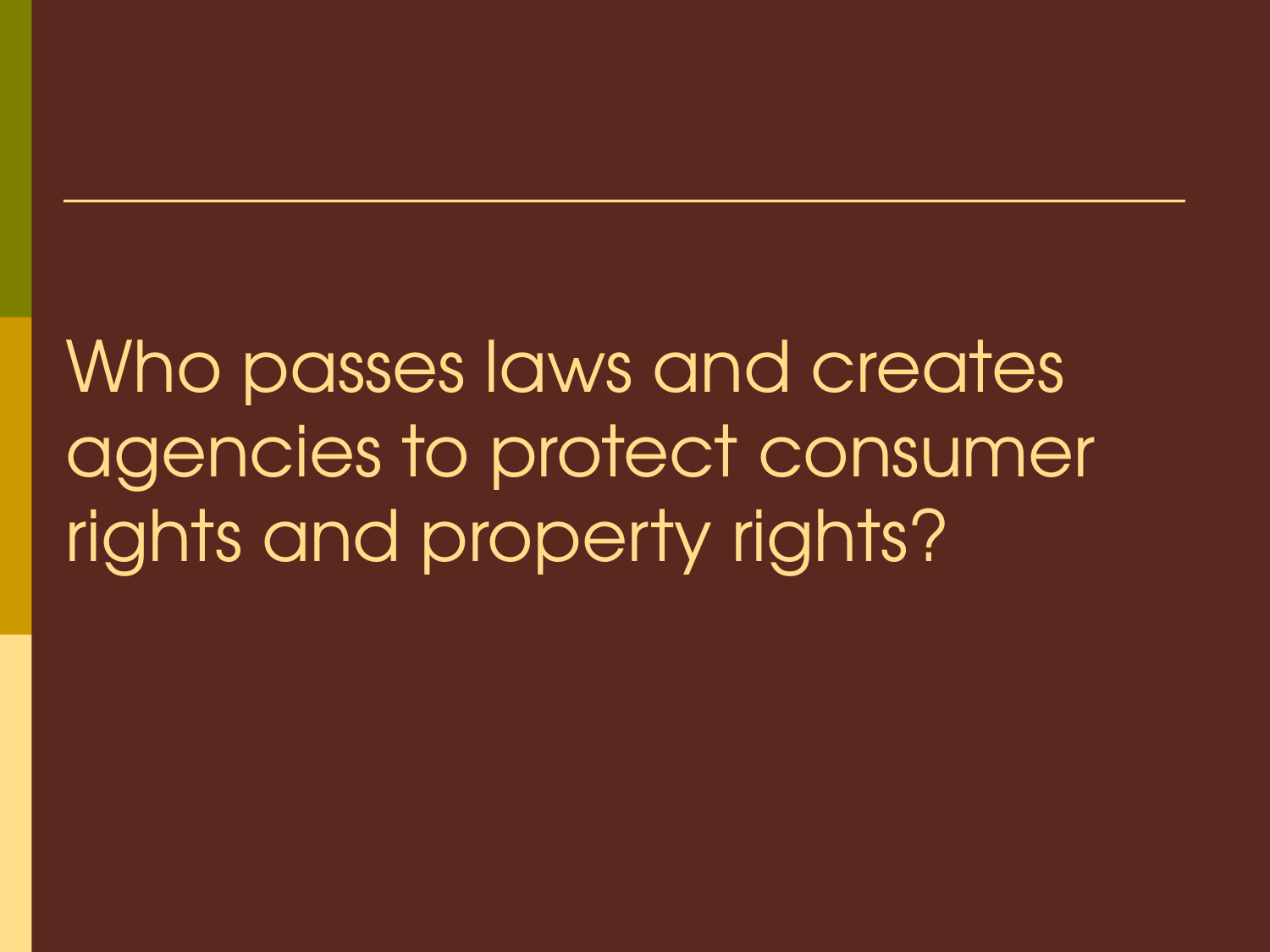

# Who passes laws and creates agencies to protect consumer rights and property rights?